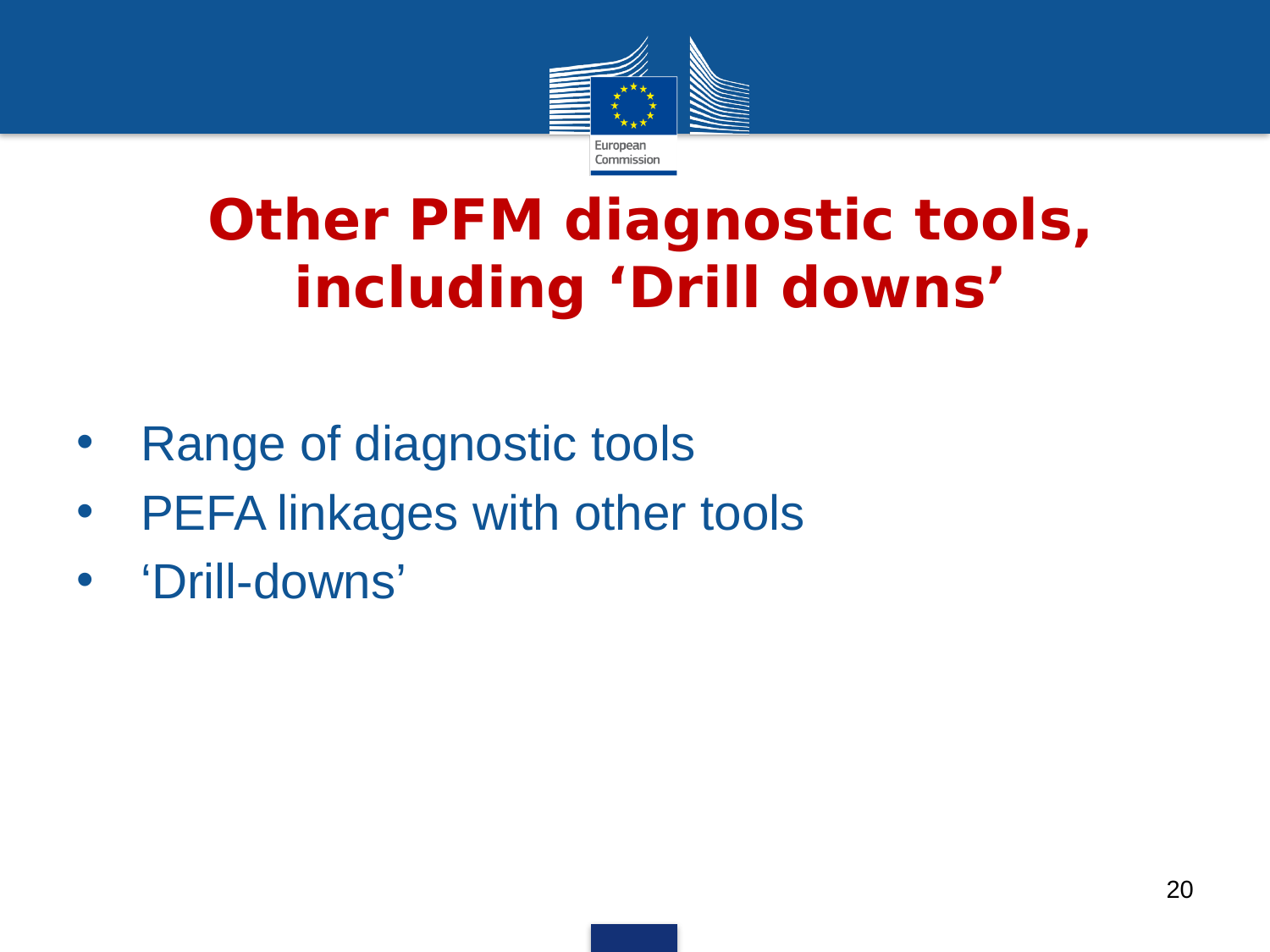

# Other PFM diagnostic tools, including ‘Drill downs’

Range of diagnostic tools
PEFA linkages with other tools
‘Drill-downs’
20